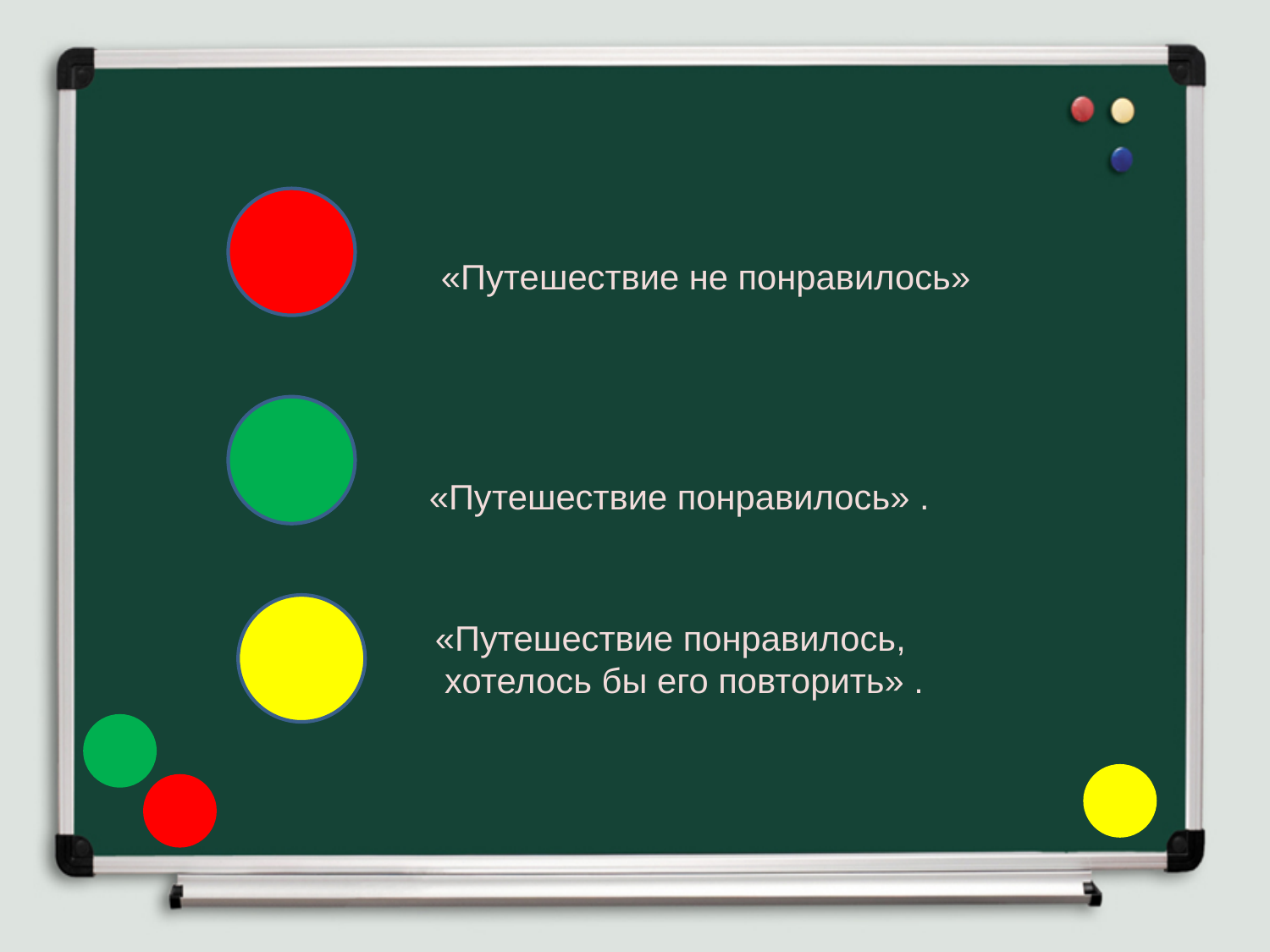

«Путешествие не понравилось»

«Путешествие понравилось» .

«Путешествие понравилось,
 хотелось бы его повторить» .